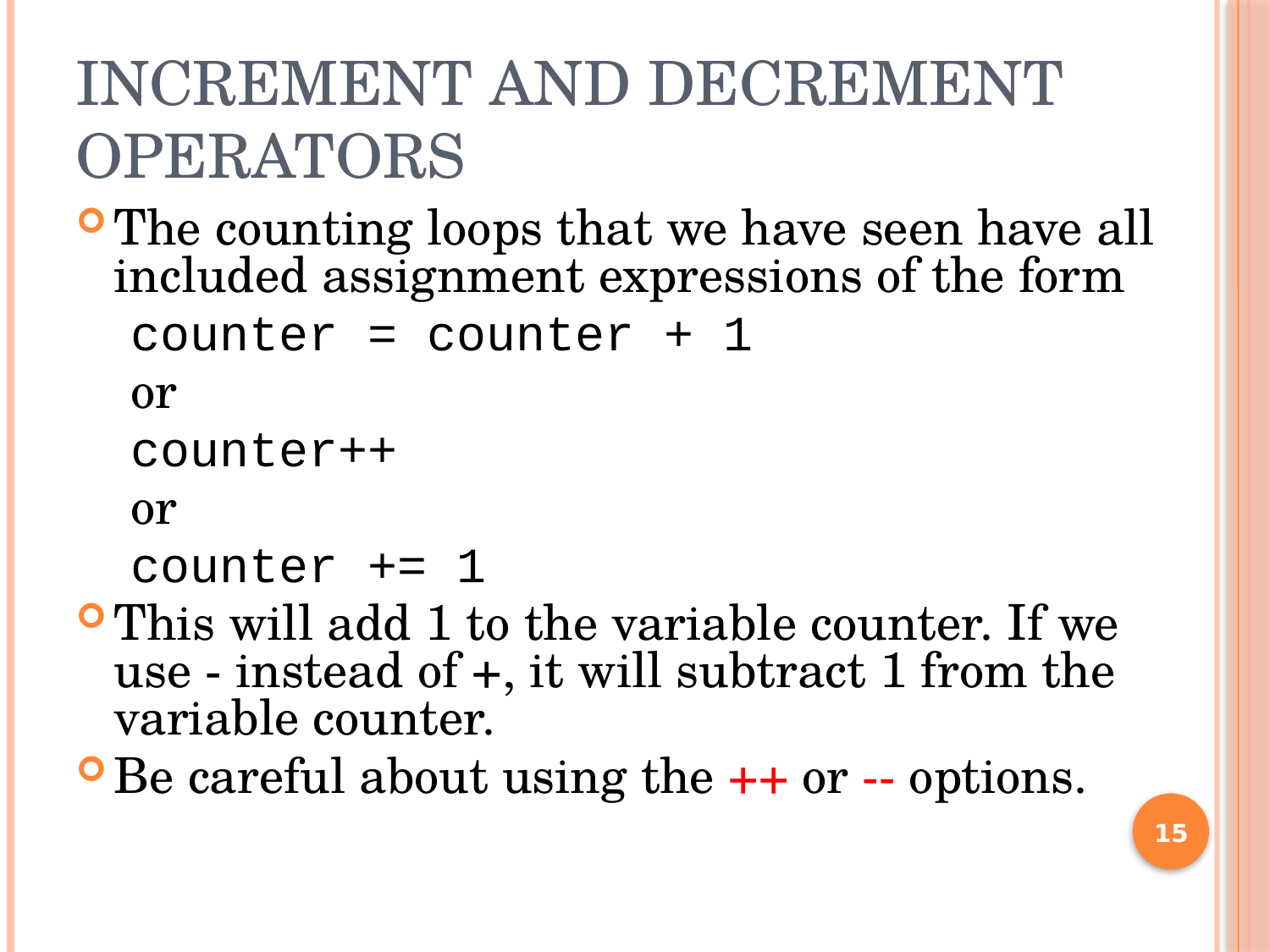

# Increment and Decrement Operators
The counting loops that we have seen have all included assignment expressions of the form
    counter = counter + 1
    or
    counter++
    or
    counter += 1
This will add 1 to the variable counter. If we use - instead of +, it will subtract 1 from the variable counter.
Be careful about using the ++ or -- options.
15